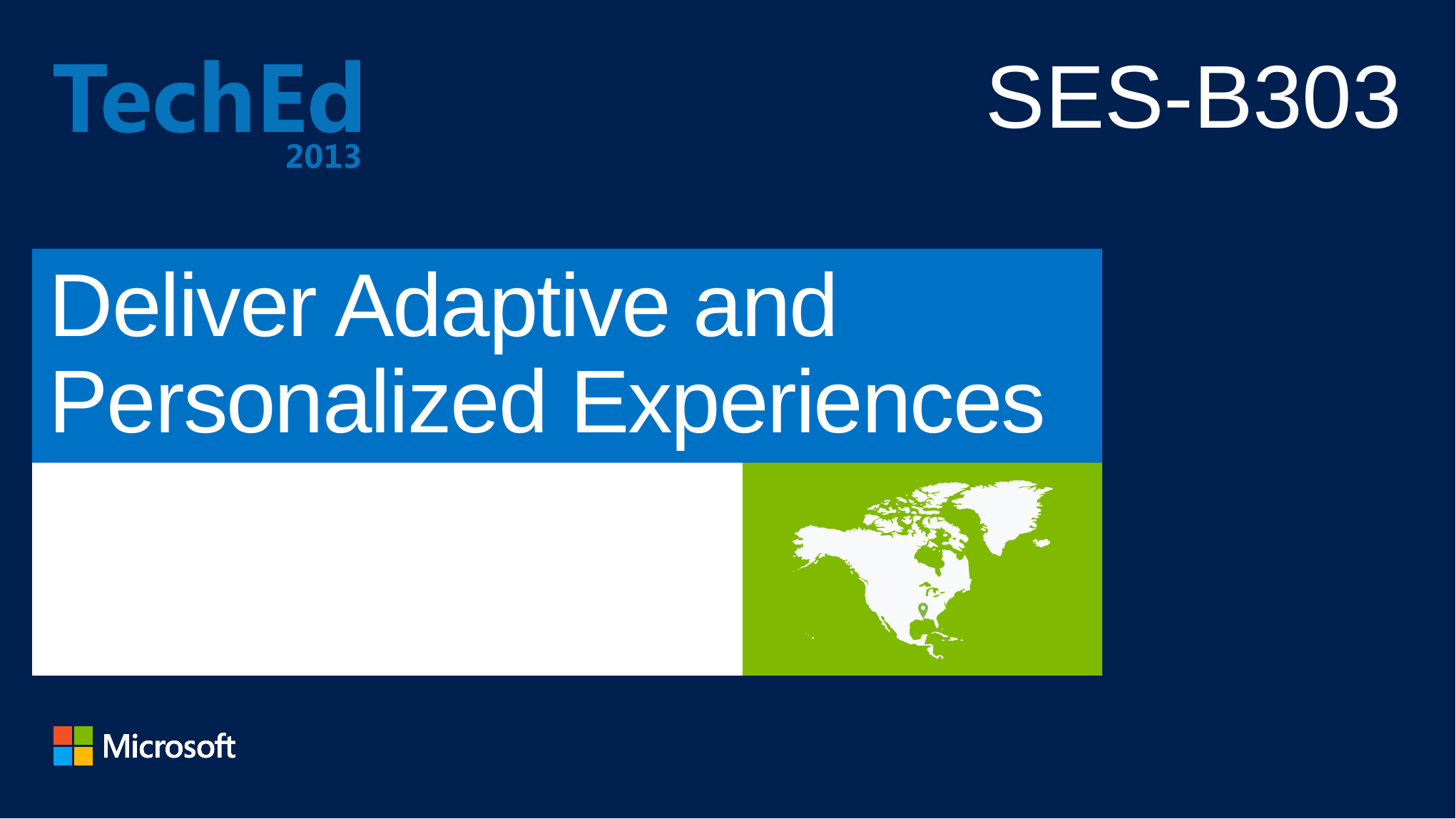

SES-B303
# Deliver Adaptive and Personalized Experiences 2013
Cem Aykan, PMG
Frank Danielsen, Search COE